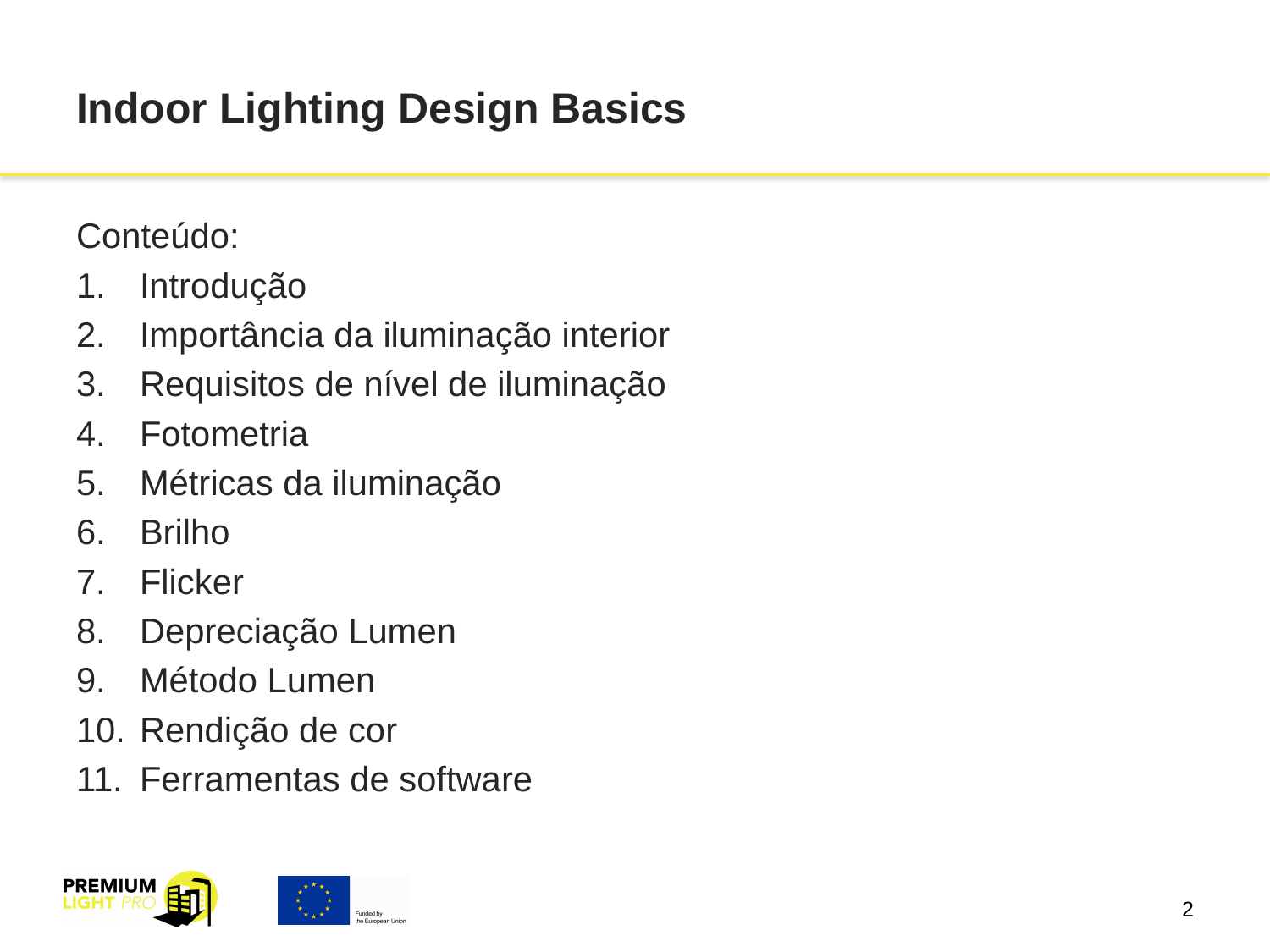

# Indoor Lighting Design Basics
Conteúdo:
Introdução
Importância da iluminação interior
Requisitos de nível de iluminação
Fotometria
Métricas da iluminação
Brilho
Flicker
Depreciação Lumen
Método Lumen
Rendição de cor
Ferramentas de software